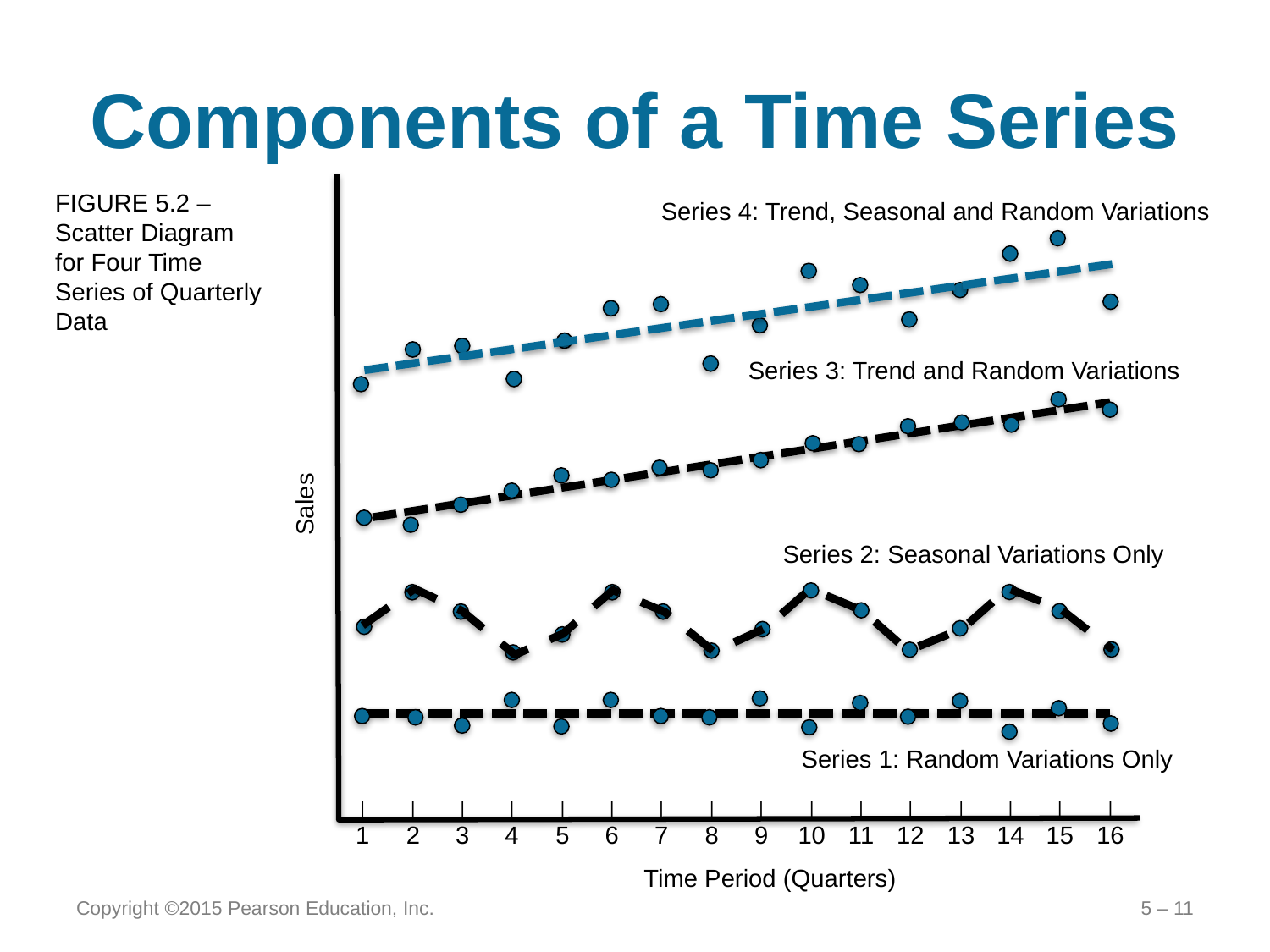

# Components of a Time Series

Sales
	|	|	|	|	|	|	|	|	|	|	|	|	|	|	|	|
	1	2	3	4	5	6	7	8	9	10	11	12	13	14	15	16
Time Period (Quarters)
FIGURE 5.2 – Scatter Diagram for Four Time Series of Quarterly Data
Series 4: Trend, Seasonal and Random Variations

Series 3: Trend and Random Variations

Series 2: Seasonal Variations Only

Series 1: Random Variations Only
Copyright ©2015 Pearson Education, Inc.
5 – 11